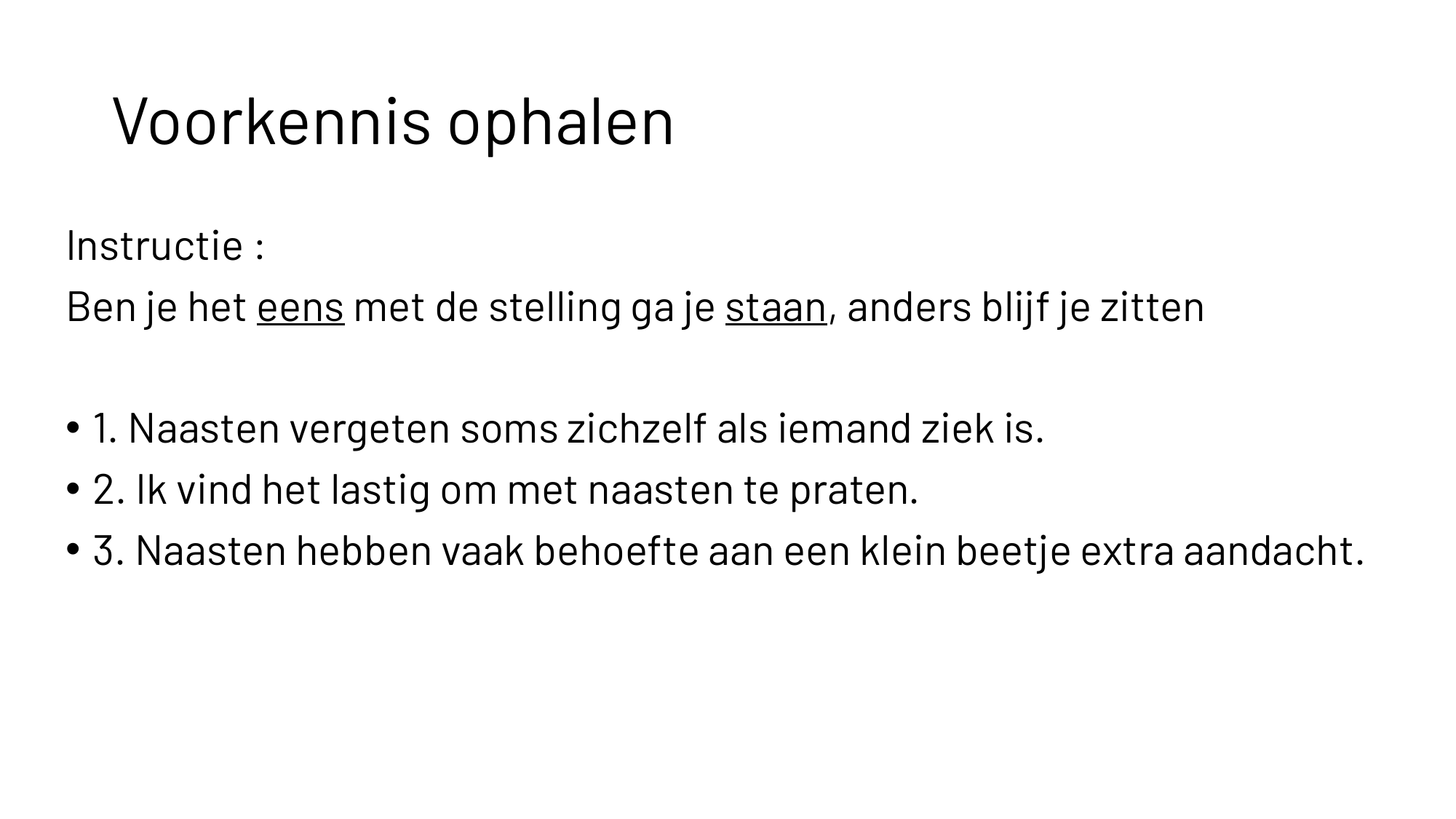

# Voorkennis ophalen
Instructie :
Ben je het eens met de stelling ga je staan, anders blijf je zitten

1. Naasten vergeten soms zichzelf als iemand ziek is.
2. Ik vind het lastig om met naasten te praten.
3. Naasten hebben vaak behoefte aan een klein beetje extra aandacht.